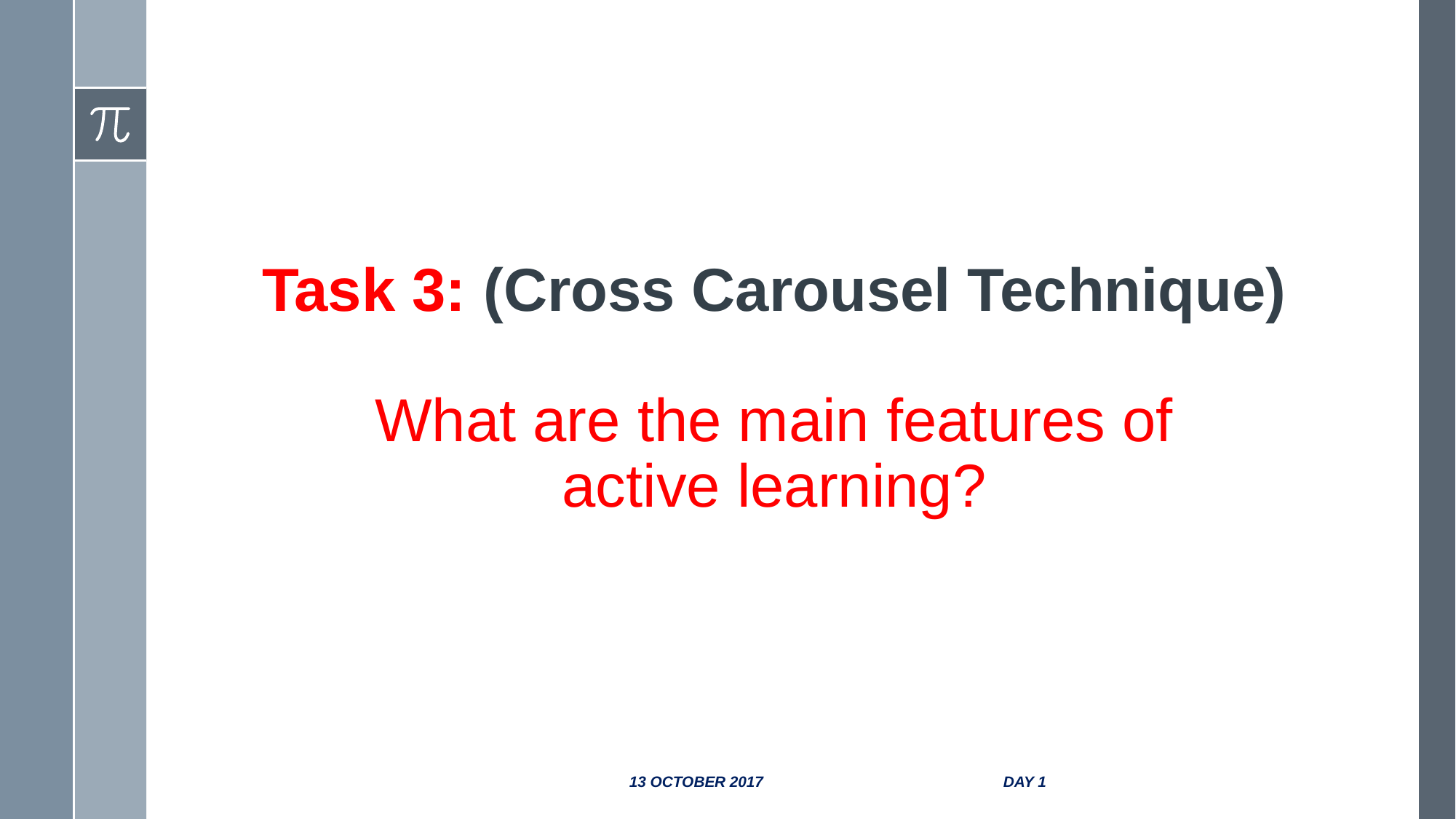

# Task 3: (Cross Carousel Technique) What are the main features of active learning?
13 October 2017
Day 1